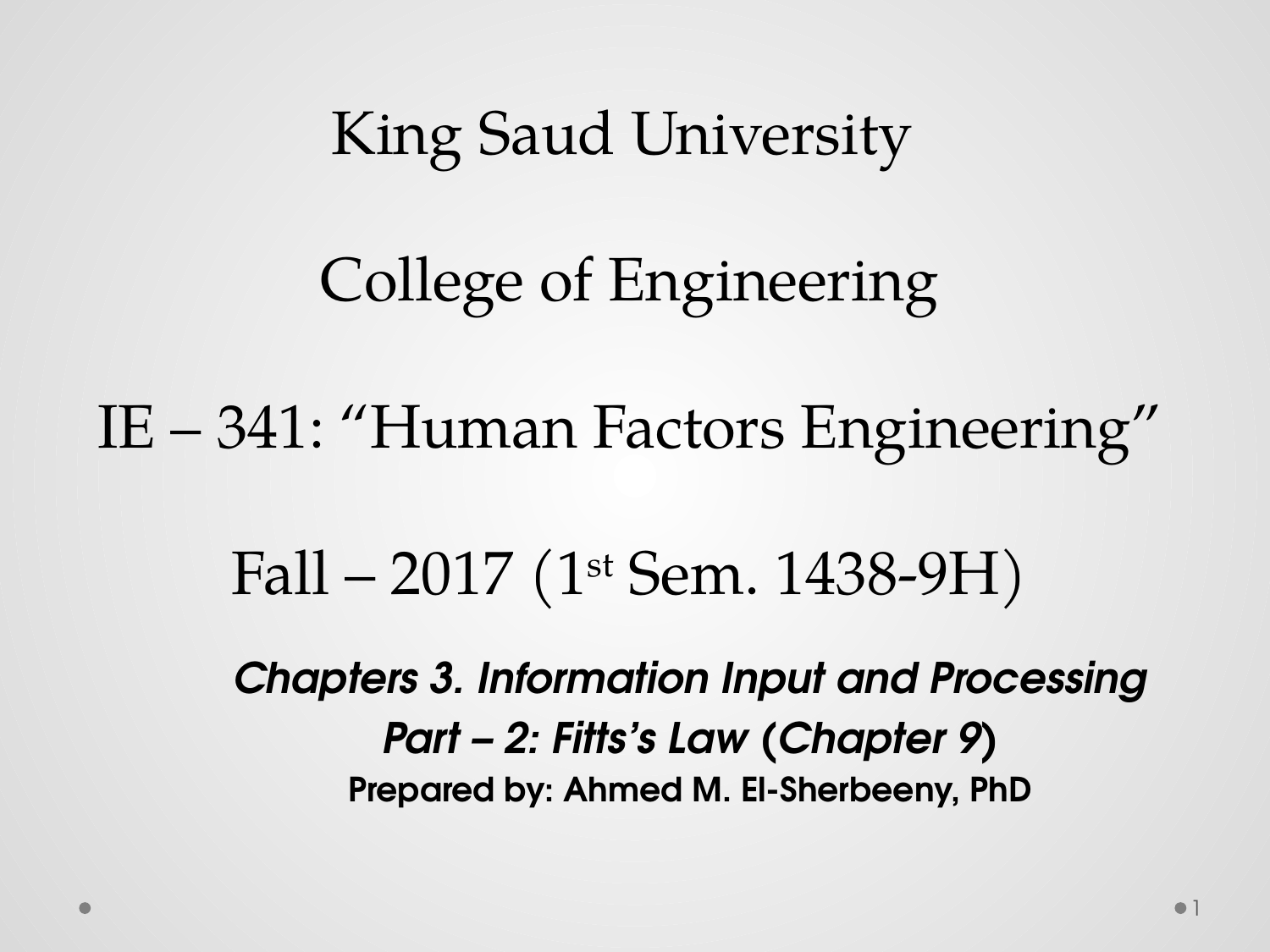

# King Saud University College of Engineering IE – 341: “Human Factors Engineering” Fall – 2017 (1st Sem. 1438-9H)
Chapters 3. Information Input and Processing
Part – 2: Fitts’s Law (Chapter 9)
Prepared by: Ahmed M. El-Sherbeeny, PhD
1